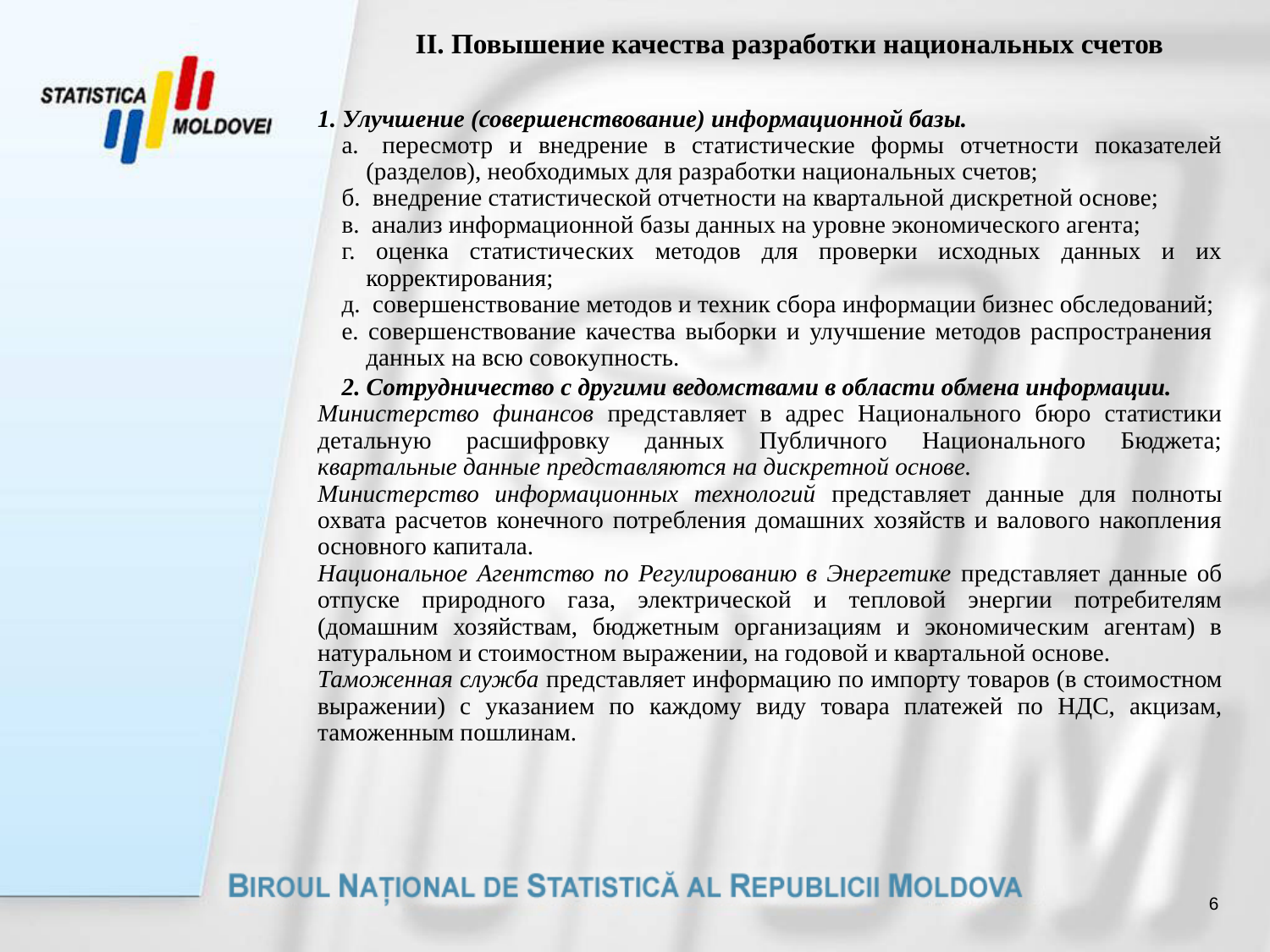

# II. Повышение качества разработки национальных счетов
1. Улучшение (совершенствование) информационной базы.
 пересмотр и внедрение в статистические формы отчетности показателей (разделов), необходимых для разработки национальных счетов;
б.  внедрение статистической отчетности на квартальной дискретной основе;
в.  анализ информационной базы данных на уровне экономического агента;
г. оценка статистических методов для проверки исходных данных и их корректирования;
д.  совершенствование методов и техник сбора информации бизнес обследований;
е. совершенствование качества выборки и улучшение методов распространения  данных на всю совокупность.
2. Сотрудничество с другими ведомствами в области обмена информации.
Министерство финансов представляет в адрес Национального бюро статистики детальную расшифровку данных Публичного Национального Бюджета; квартальные данные представляются на дискретной основе.
Министерство информационных технологий представляет данные для полноты охвата расчетов конечного потребления домашних хозяйств и валового накопления основного капитала.
Национальное Агентство по Регулированию в Энергетике представляет данные об отпуске природного газа, электрической и тепловой энергии потребителям (домашним хозяйствам, бюджетным организациям и экономическим агентам) в натуральном и стоимостном выражении, на годовой и квартальной основе.
Таможенная служба представляет информацию по импорту товаров (в стоимостном выражении) с указанием по каждому виду товара платежей по НДС, акцизам, таможенным пошлинам.

6